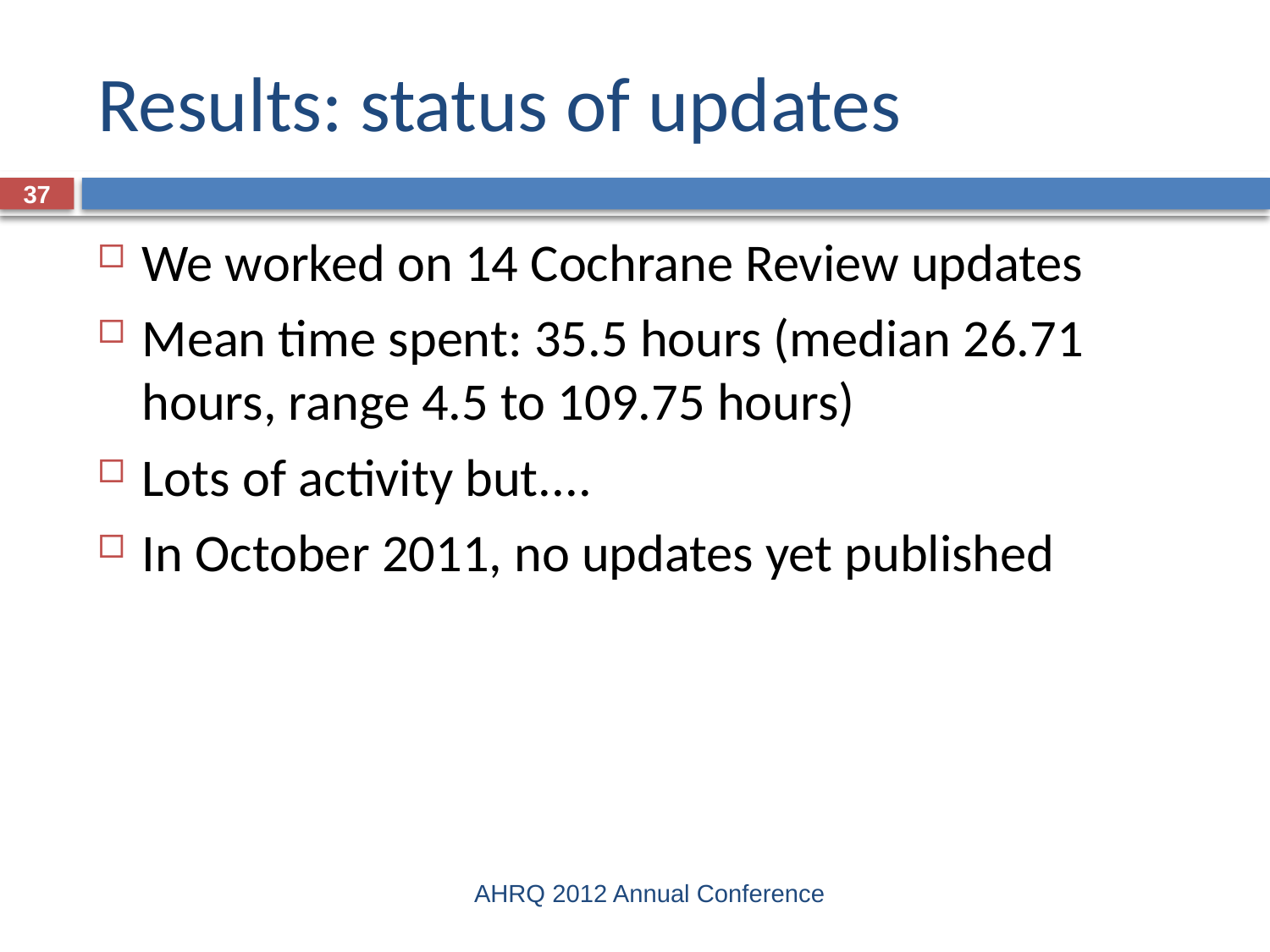

# Results: status of updates
37
We worked on 14 Cochrane Review updates
Mean time spent: 35.5 hours (median 26.71 hours, range 4.5 to 109.75 hours)
Lots of activity but....
In October 2011, no updates yet published

AHRQ 2012 Annual Conference